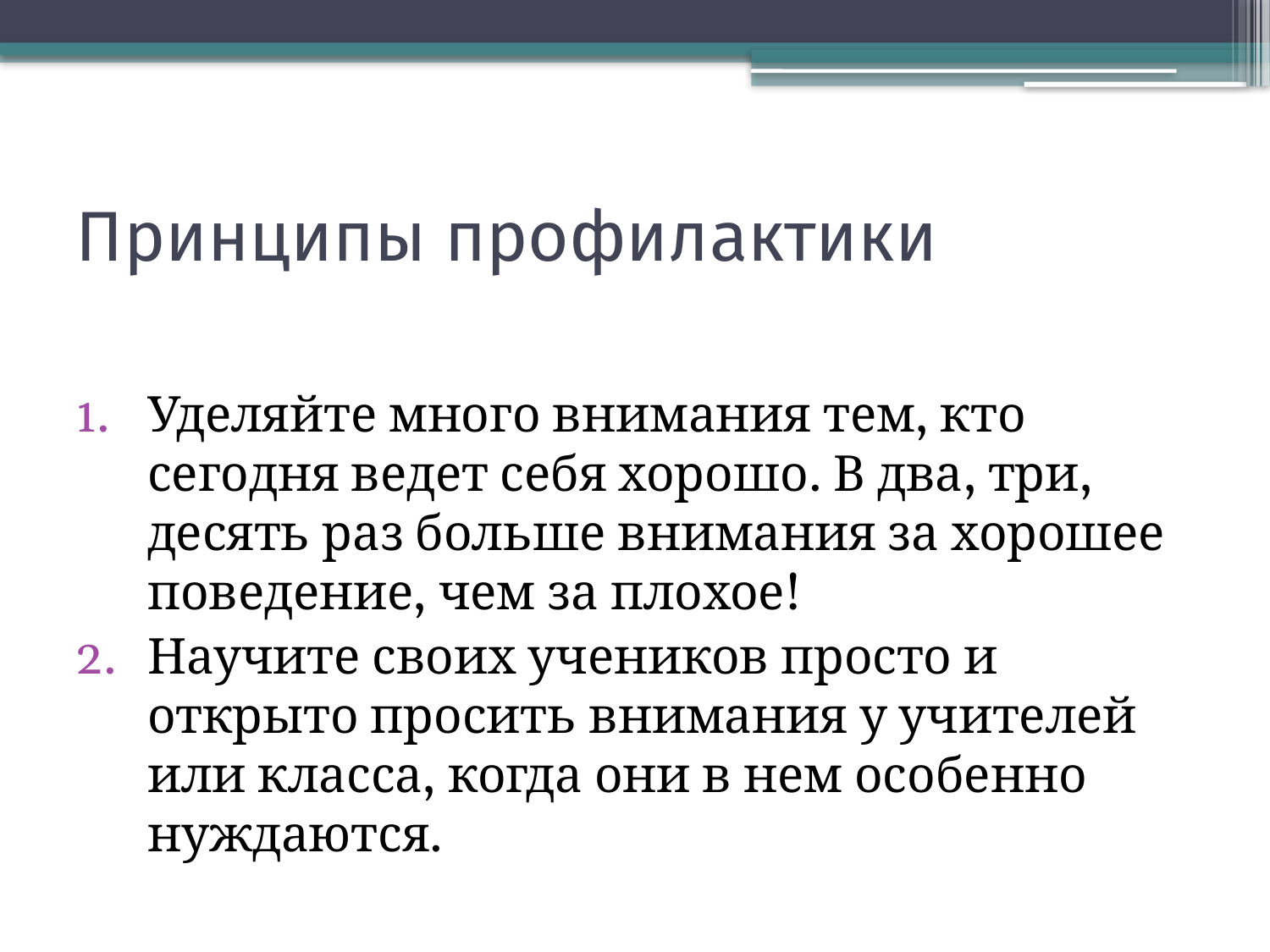

# Принципы профилактики

Уделяйте много внимания тем, кто сегодня ведет себя хорошо. В два, три, десять раз больше внимания за хорошее поведение, чем за плохое!
Научите своих учеников просто и открыто просить внимания у учителей или класса, когда они в нем особенно нуждаются.